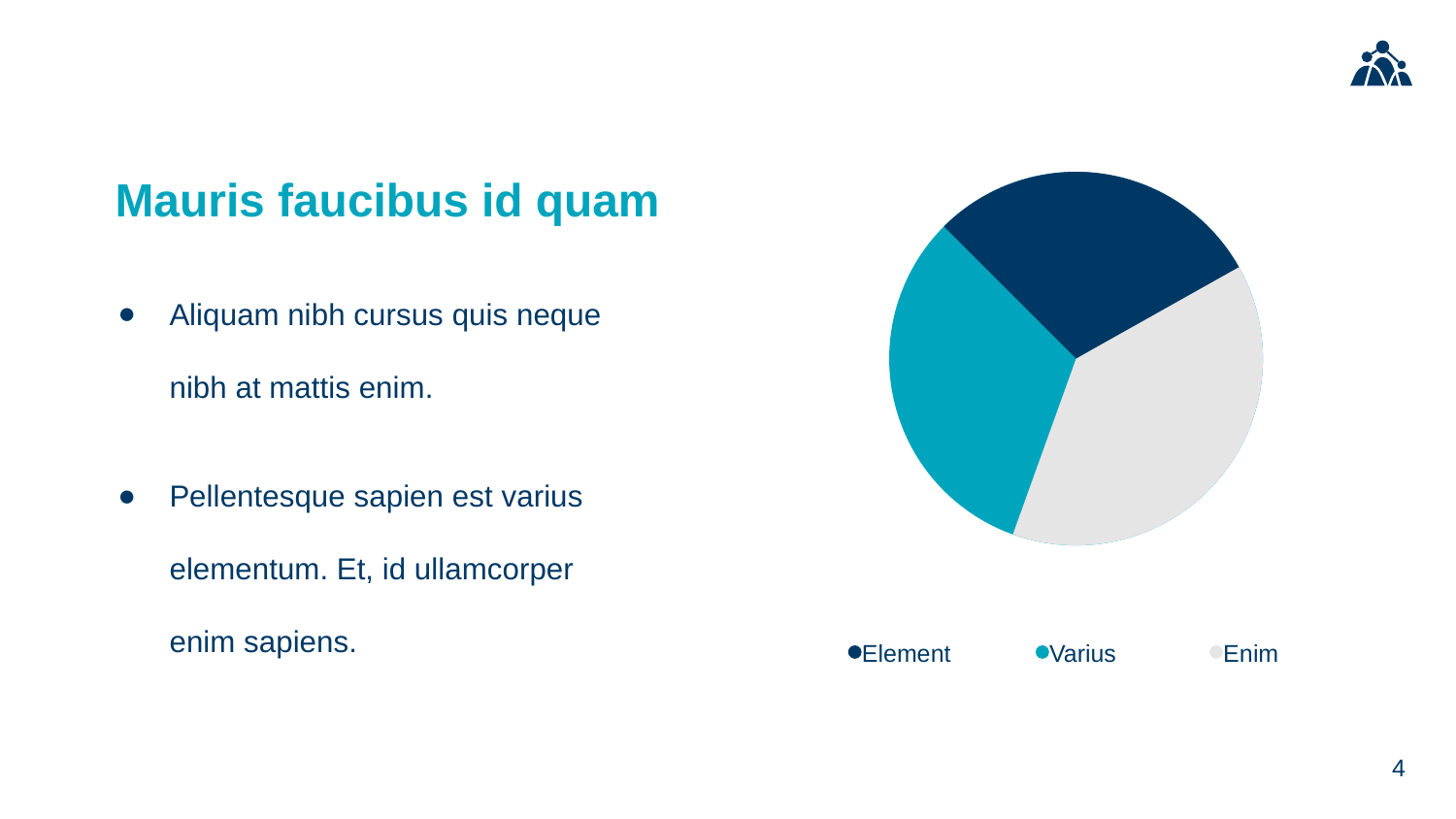

Mauris faucibus id quam

# Aliquam nibh cursus quis neque nibh at mattis enim.

Pellentesque sapien est varius elementum. Et, id ullamcorper enim sapiens.
Element
Varius
Enim
4